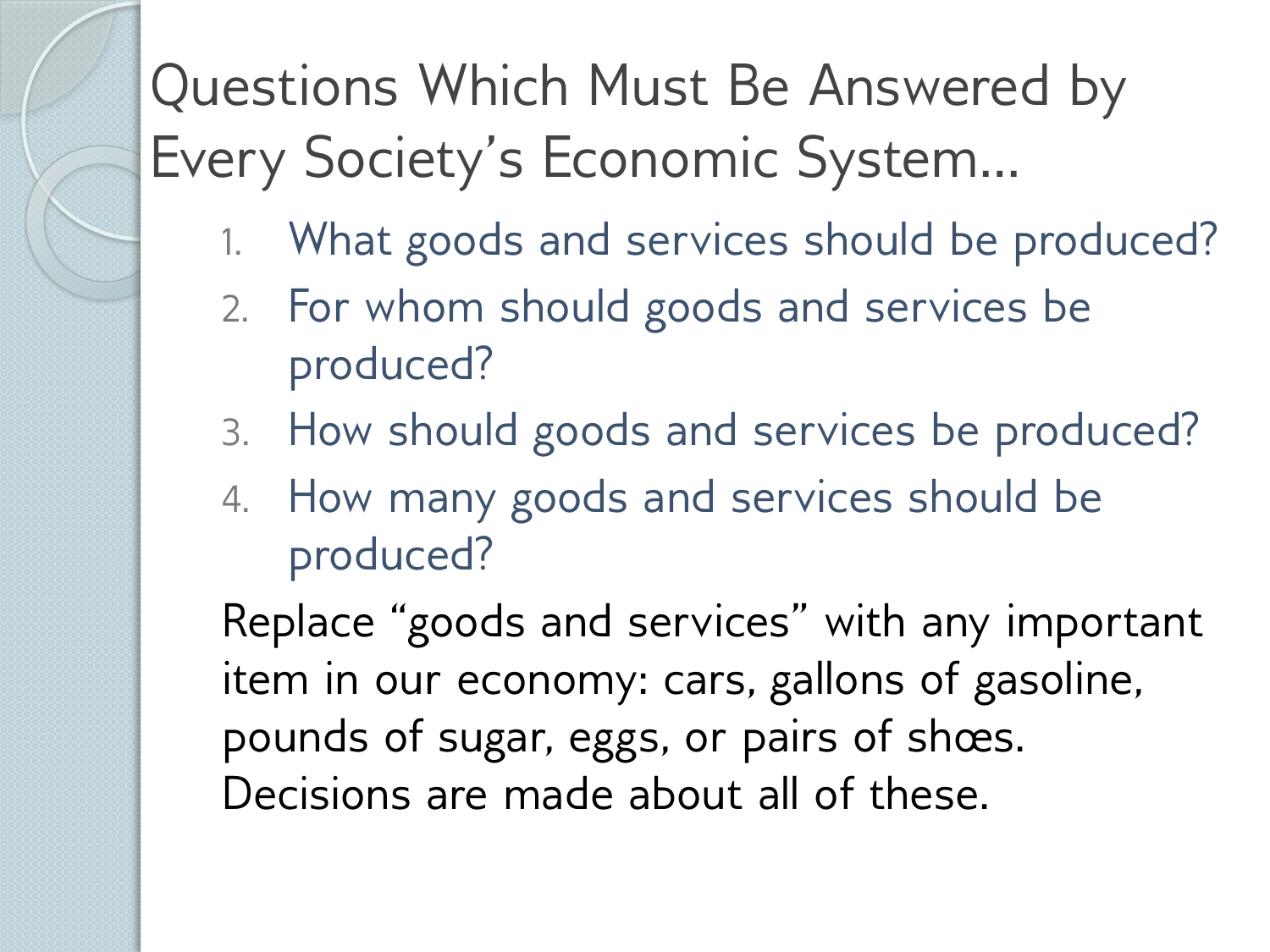

# Questions Which Must Be Answered by Every Society’s Economic System…
What goods and services should be produced?
For whom should goods and services be produced?
How should goods and services be produced?
How many goods and services should be produced?
Replace “goods and services” with any important item in our economy: cars, gallons of gasoline, pounds of sugar, eggs, or pairs of shoes.  Decisions are made about all of these.